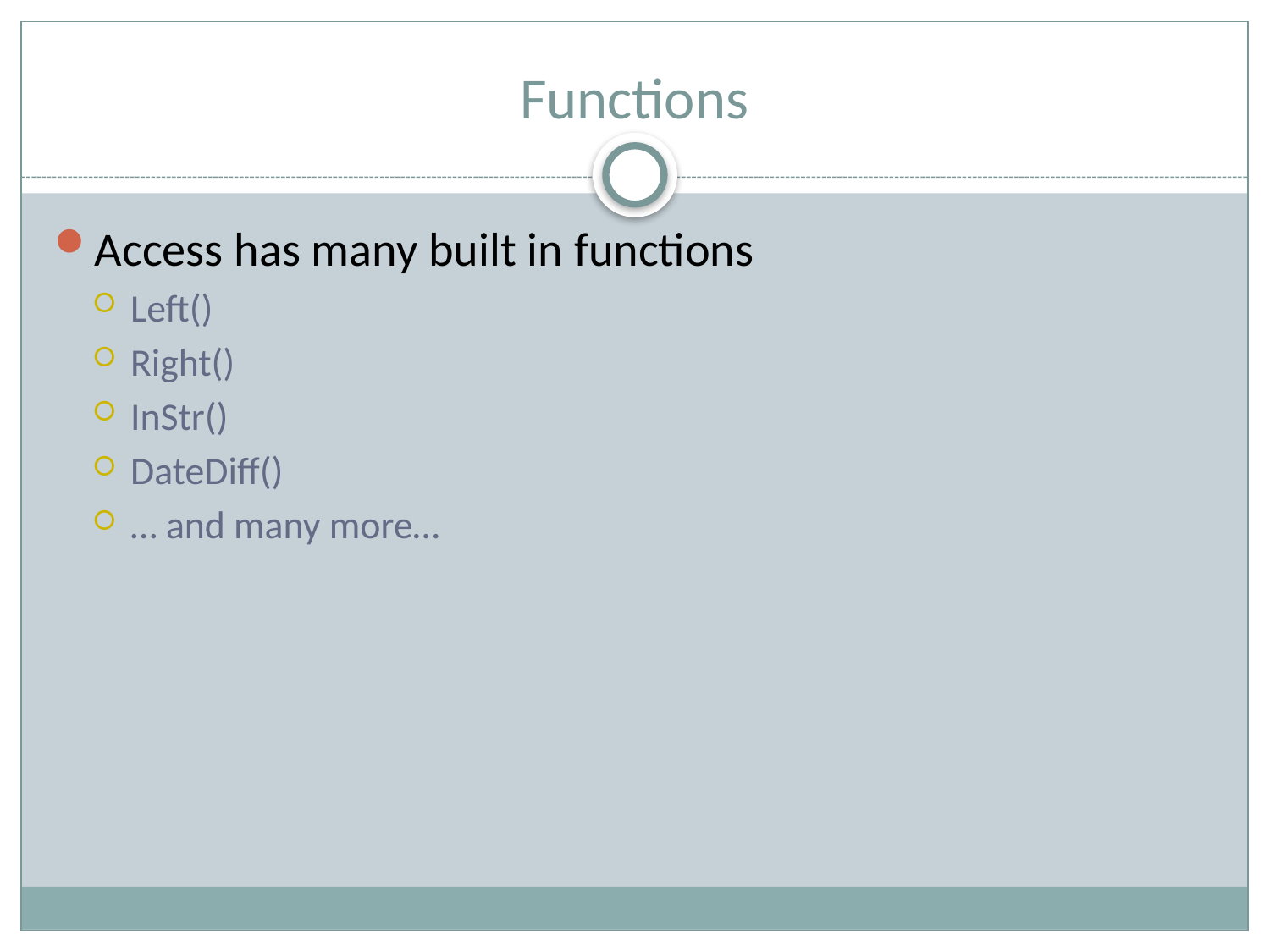

# Functions
Access has many built in functions
Left()
Right()
InStr()
DateDiff()
… and many more…